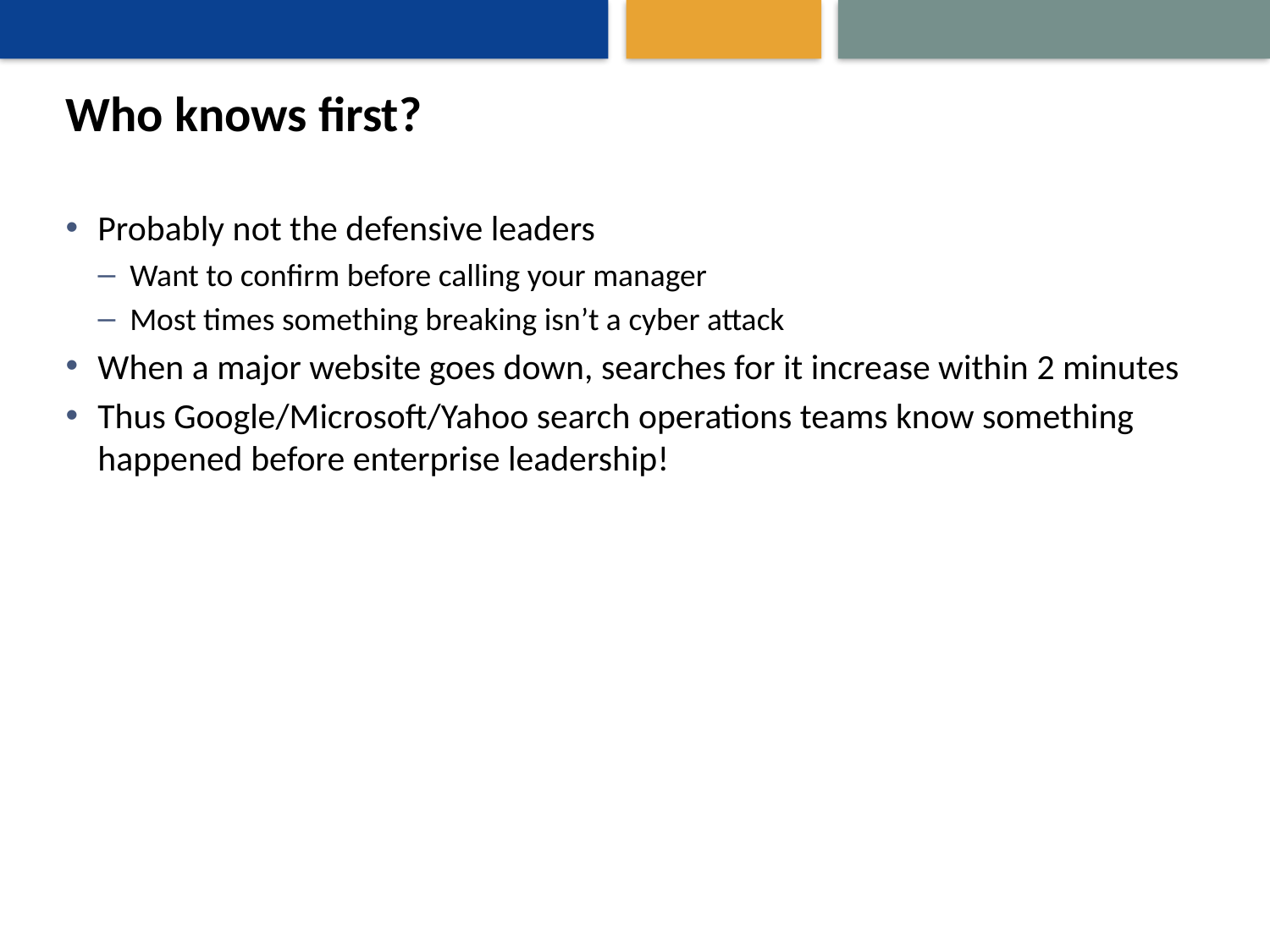

# Who knows first?
Probably not the defensive leaders
Want to confirm before calling your manager
Most times something breaking isn’t a cyber attack
When a major website goes down, searches for it increase within 2 minutes
Thus Google/Microsoft/Yahoo search operations teams know something happened before enterprise leadership!